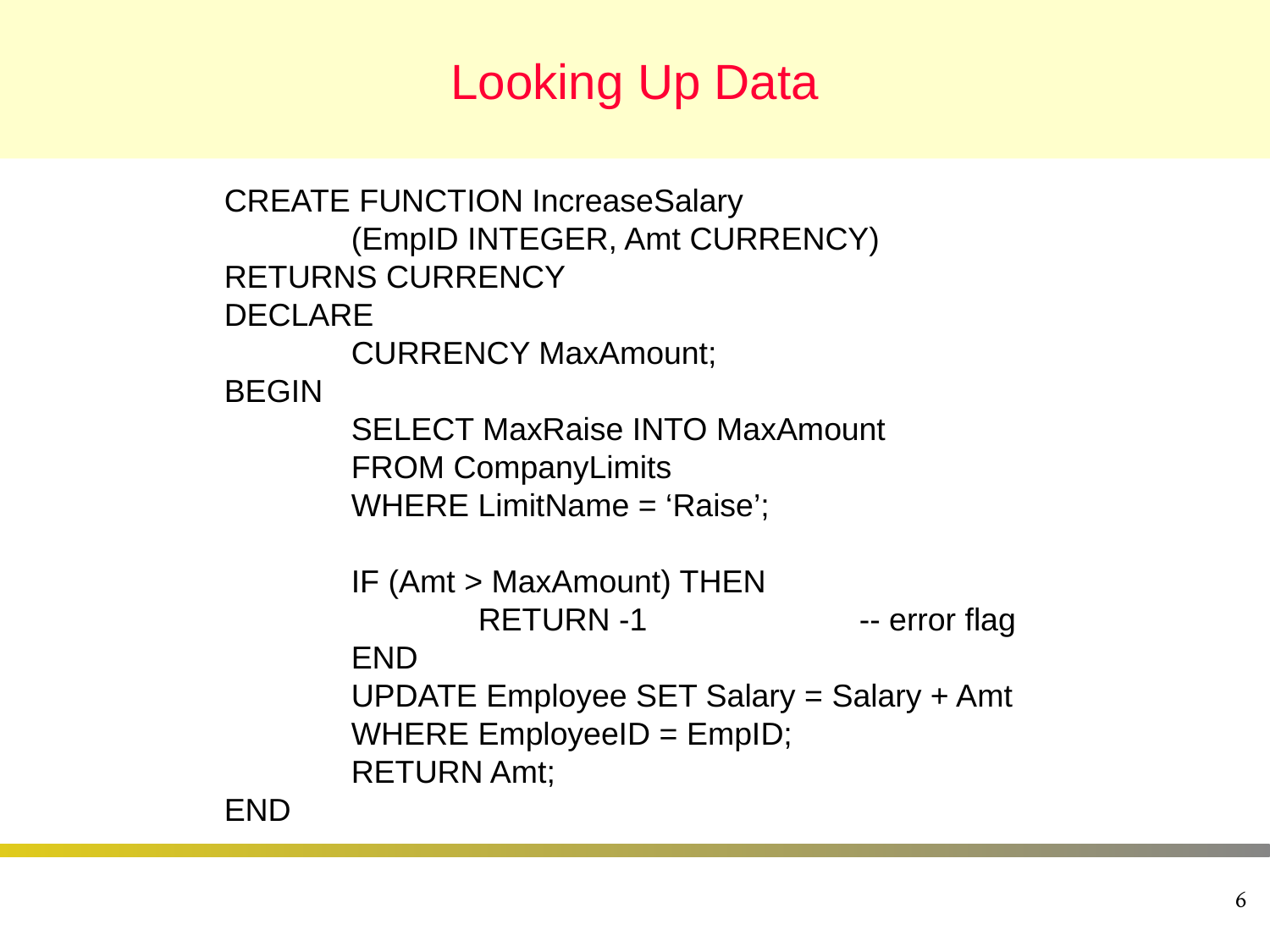

# Looking Up Data
CREATE FUNCTION IncreaseSalary
	(EmpID INTEGER, Amt CURRENCY)
RETURNS CURRENCY
DECLARE
	CURRENCY MaxAmount;
BEGIN
	SELECT MaxRaise INTO MaxAmount
	FROM CompanyLimits
	WHERE LimitName = ‘Raise’;

	IF (Amt > MaxAmount) THEN
		RETURN -1		-- error flag
	END
	UPDATE Employee SET Salary = Salary + Amt
	WHERE EmployeeID = EmpID;
	RETURN Amt;
END
6